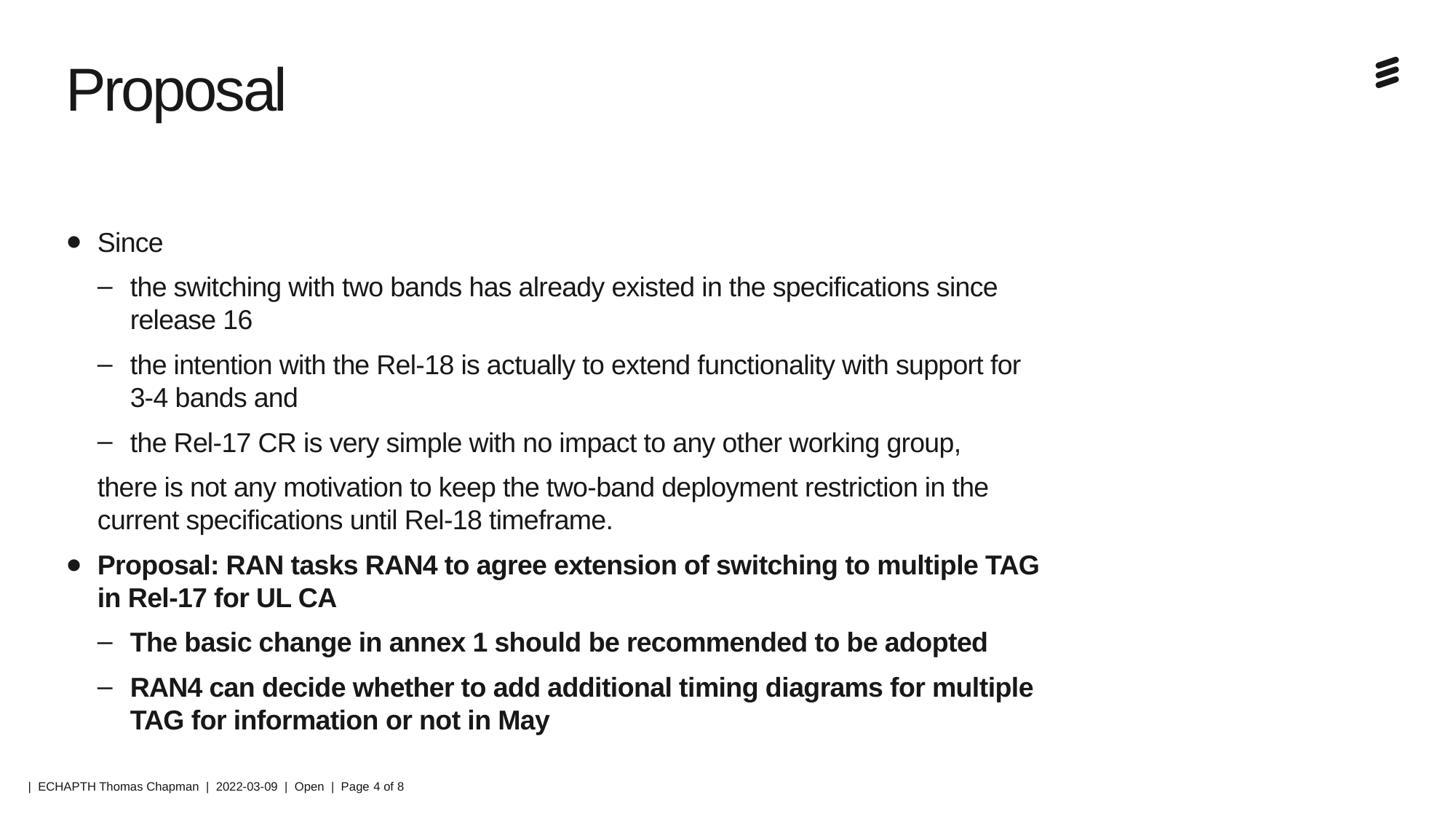

# Proposal
Since
the switching with two bands has already existed in the specifications since release 16
the intention with the Rel-18 is actually to extend functionality with support for 3-4 bands and
the Rel-17 CR is very simple with no impact to any other working group,
there is not any motivation to keep the two-band deployment restriction in the current specifications until Rel-18 timeframe.
Proposal: RAN tasks RAN4 to agree extension of switching to multiple TAG in Rel-17 for UL CA
The basic change in annex 1 should be recommended to be adopted
RAN4 can decide whether to add additional timing diagrams for multiple TAG for information or not in May